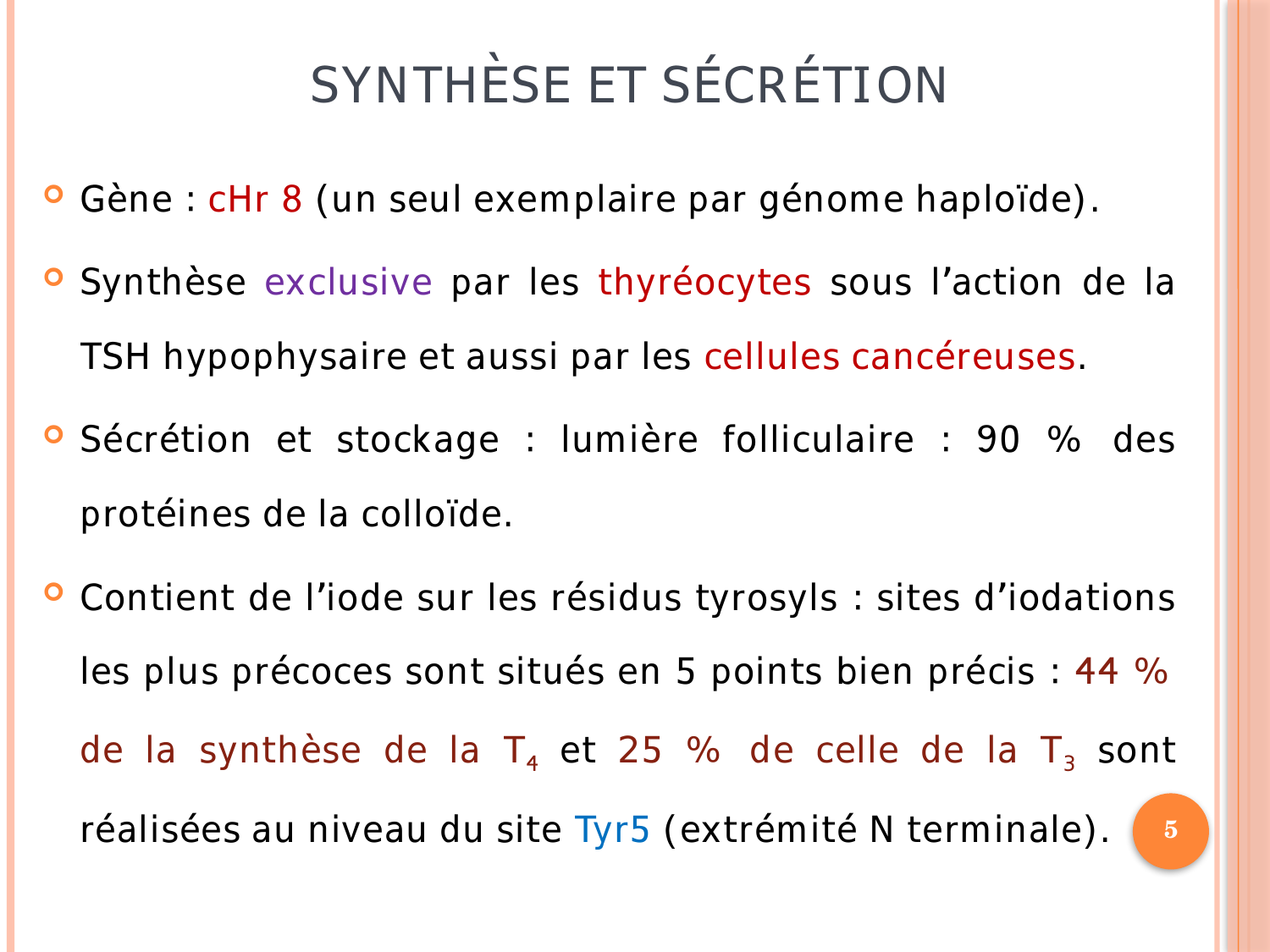

# SYNTHÈSE ET SÉCRÉTION
Gène : cHr 8 (un seul exemplaire par génome haploïde).
Synthèse exclusive par les thyréocytes sous l’action de la TSH hypophysaire et aussi par les cellules cancéreuses.
Sécrétion et stockage : lumière folliculaire : 90 % des protéines de la colloïde.
Contient de l’iode sur les résidus tyrosyls : sites d’iodations les plus précoces sont situés en 5 points bien précis : 44 % de la synthèse de la T4 et 25 % de celle de la T3 sont réalisées au niveau du site Tyr5 (extrémité N terminale).
5